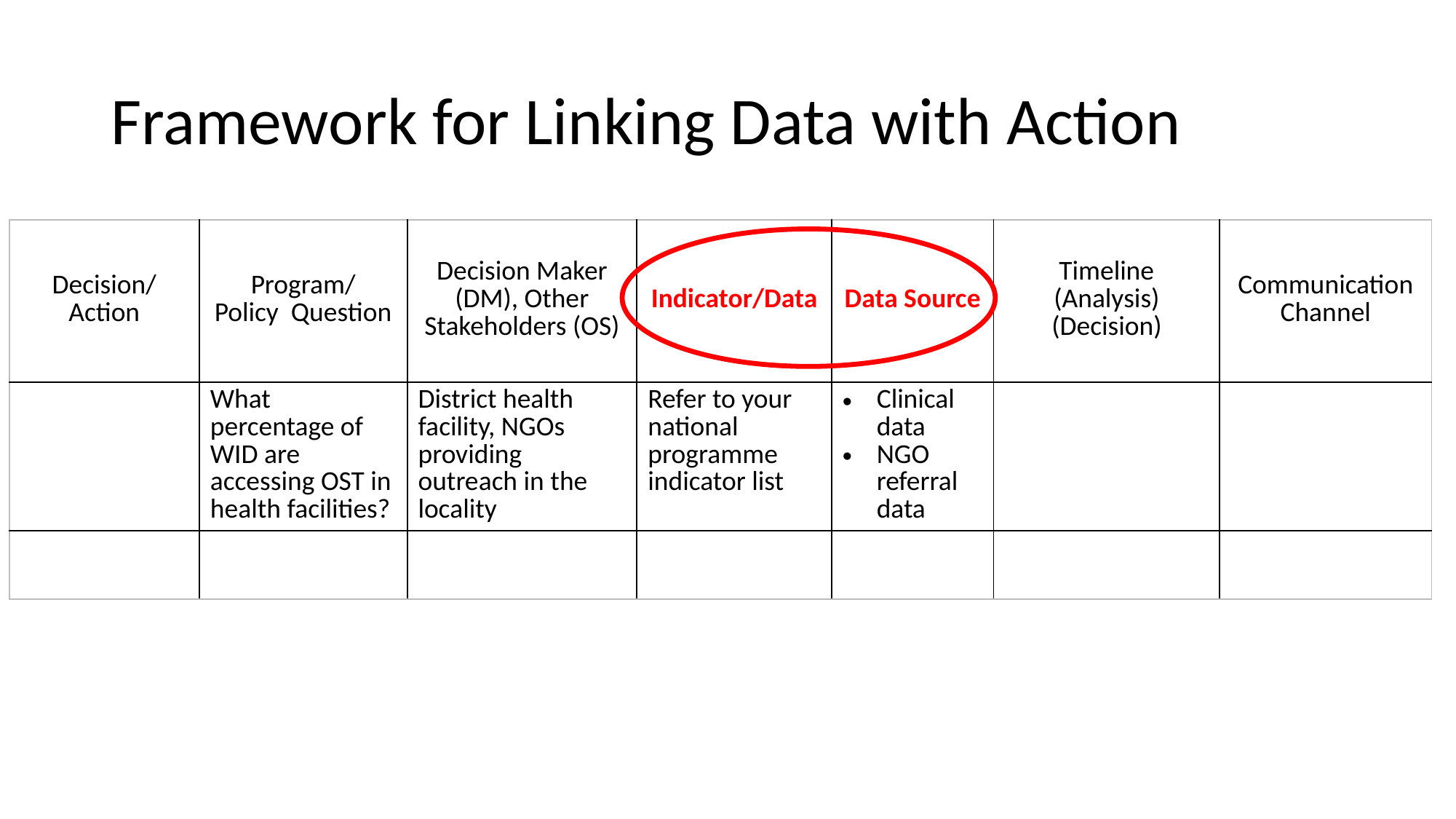

# Framework for Linking Data with Action

| Decision/ Action | Program/ Policy Question | Decision Maker (DM), Other Stakeholders (OS) | Indicator/Data | Data Source | Timeline (Analysis) (Decision) | Communication Channel |
| --- | --- | --- | --- | --- | --- | --- |
|  | What percentage of WID are accessing OST in health facilities? | District health facility, NGOs providing outreach in the locality | Refer to your national programme indicator list | Clinical data NGO referral data |  |  |
|  |  |  |  |  |  |  |